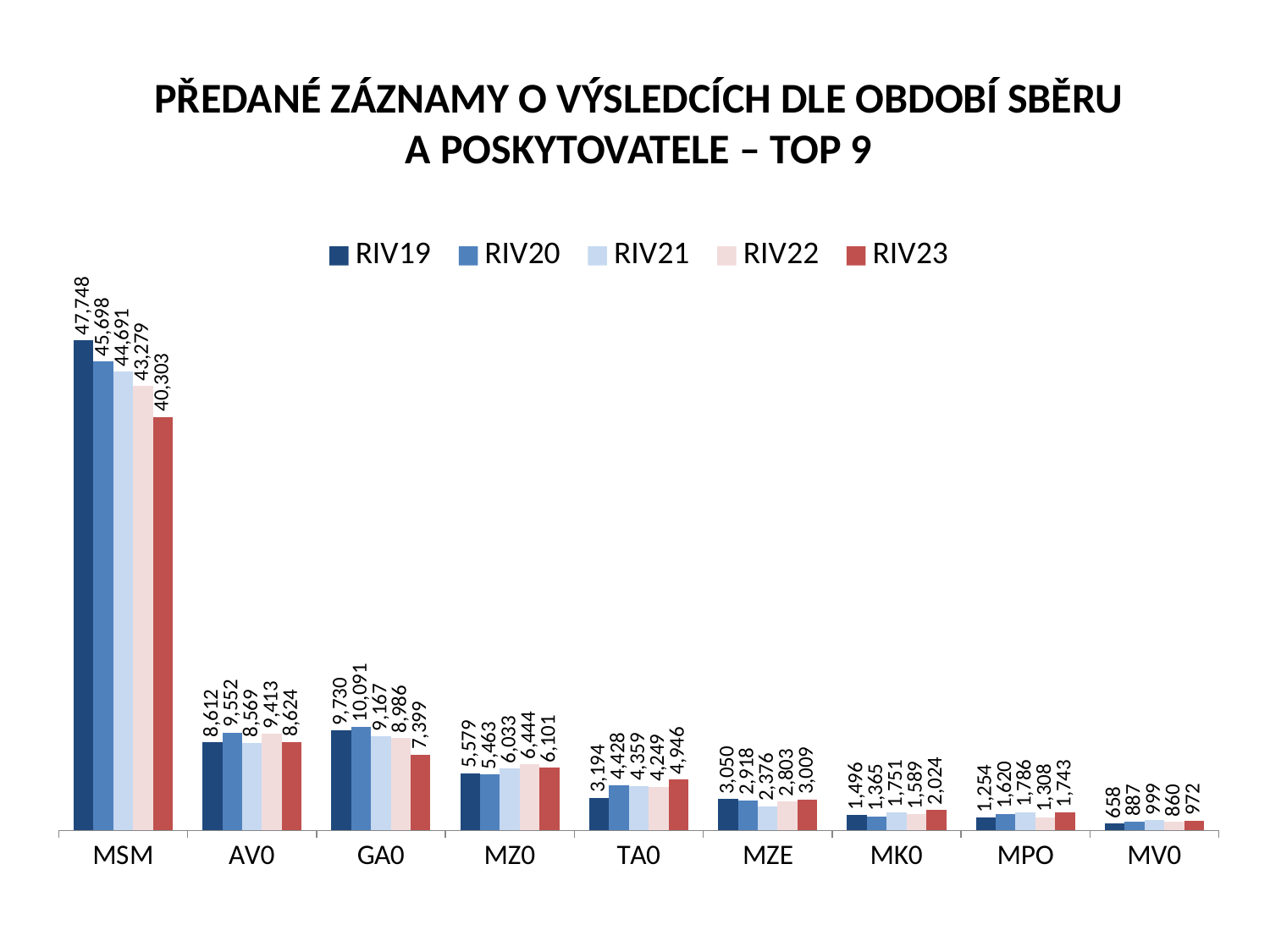

PŘEDANÉ ZÁZNAMY O VÝSLEDCÍCH DLE OBDOBÍ SBĚRU
A POSKYTOVATELE – TOP 9

### Chart

| Category | RIV19 | RIV20 | RIV21 | RIV22 | RIV23 |
|---|---|---|---|---|---|
| MSM | 47748.0 | 45698.0 | 44691.0 | 43279.0 | 40303.0 |
| AV0 | 8612.0 | 9552.0 | 8569.0 | 9413.0 | 8624.0 |
| GA0 | 9730.0 | 10091.0 | 9167.0 | 8986.0 | 7399.0 |
| MZ0 | 5579.0 | 5463.0 | 6033.0 | 6444.0 | 6101.0 |
| TA0 | 3194.0 | 4428.0 | 4359.0 | 4249.0 | 4946.0 |
| MZE | 3050.0 | 2918.0 | 2376.0 | 2803.0 | 3009.0 |
| MK0 | 1496.0 | 1365.0 | 1751.0 | 1589.0 | 2024.0 |
| MPO | 1254.0 | 1620.0 | 1786.0 | 1308.0 | 1743.0 |
| MV0 | 658.0 | 887.0 | 999.0 | 860.0 | 972.0 |